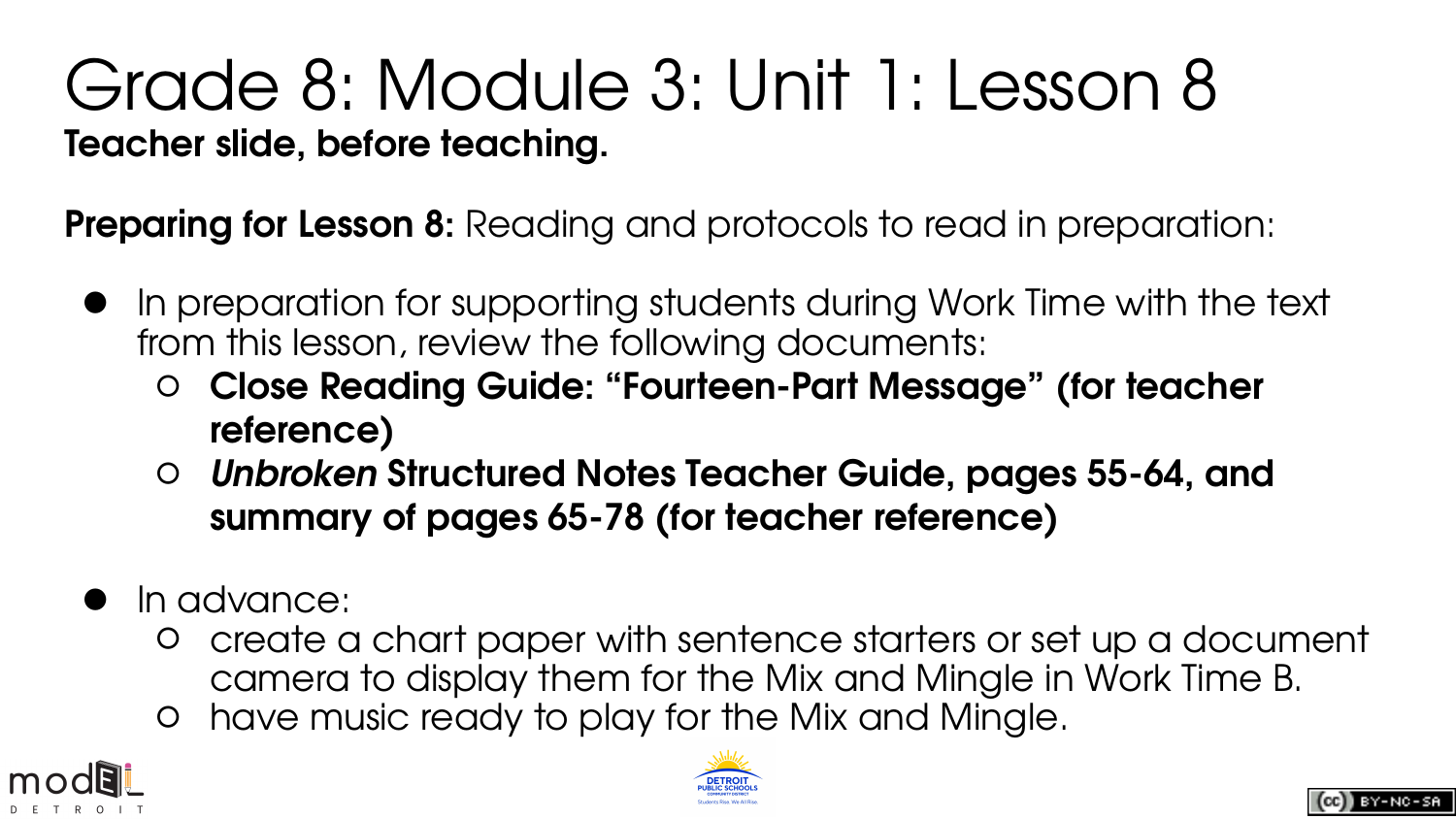

# Grade 8: Module 3: Unit 1: Lesson 8
Teacher slide, before teaching.
Preparing for Lesson 8: Reading and protocols to read in preparation:

In preparation for supporting students during Work Time with the text from this lesson, review the following documents:
Close Reading Guide: “Fourteen-Part Message” (for teacher reference)
Unbroken Structured Notes Teacher Guide, pages 55-64, and summary of pages 65-78 (for teacher reference)

In advance:
create a chart paper with sentence starters or set up a document camera to display them for the Mix and Mingle in Work Time B.
have music ready to play for the Mix and Mingle.